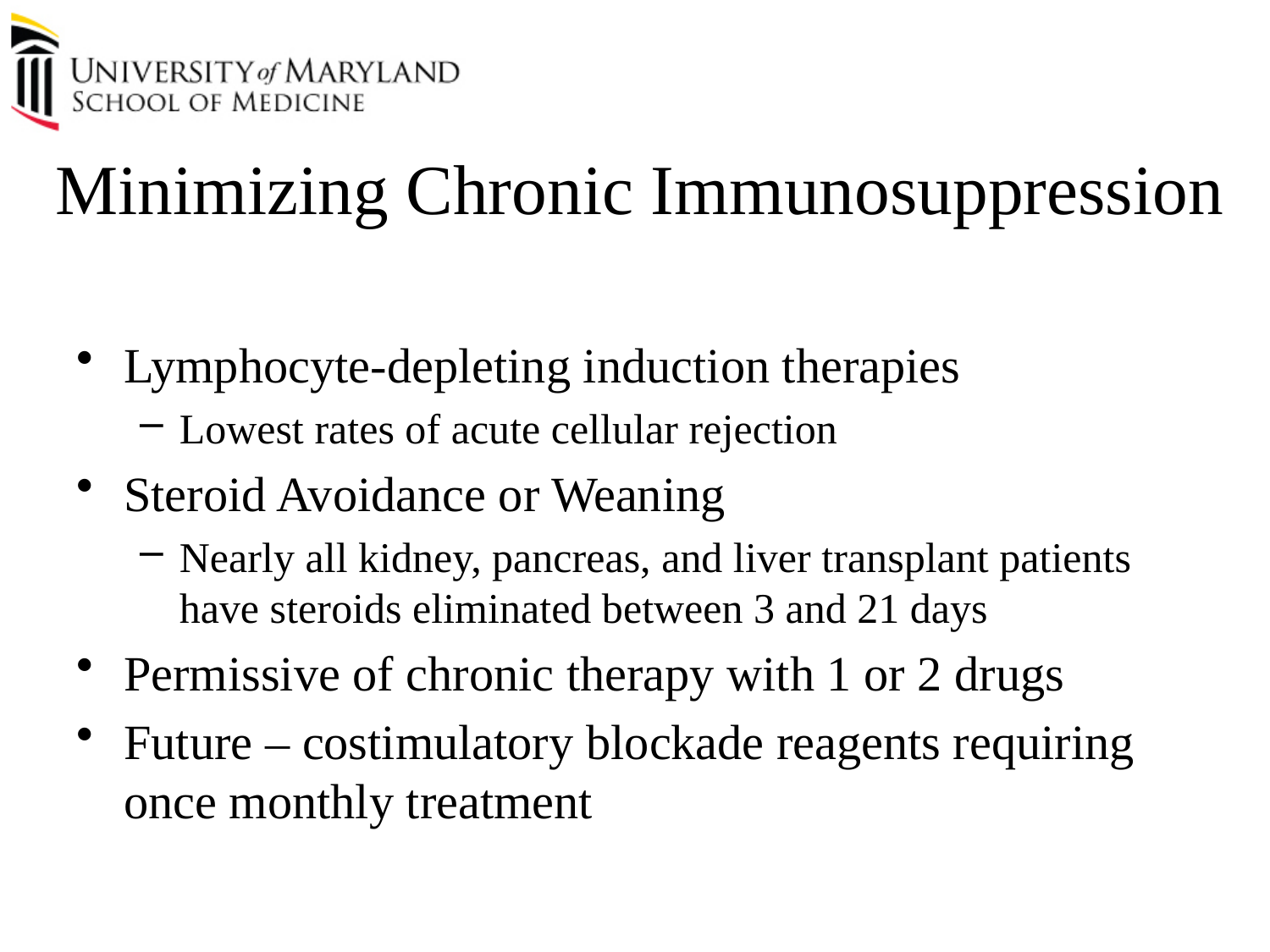

# Minimizing Chronic Immunosuppression
Lymphocyte-depleting induction therapies
Lowest rates of acute cellular rejection
Steroid Avoidance or Weaning
Nearly all kidney, pancreas, and liver transplant patients have steroids eliminated between 3 and 21 days
Permissive of chronic therapy with 1 or 2 drugs
Future – costimulatory blockade reagents requiring once monthly treatment